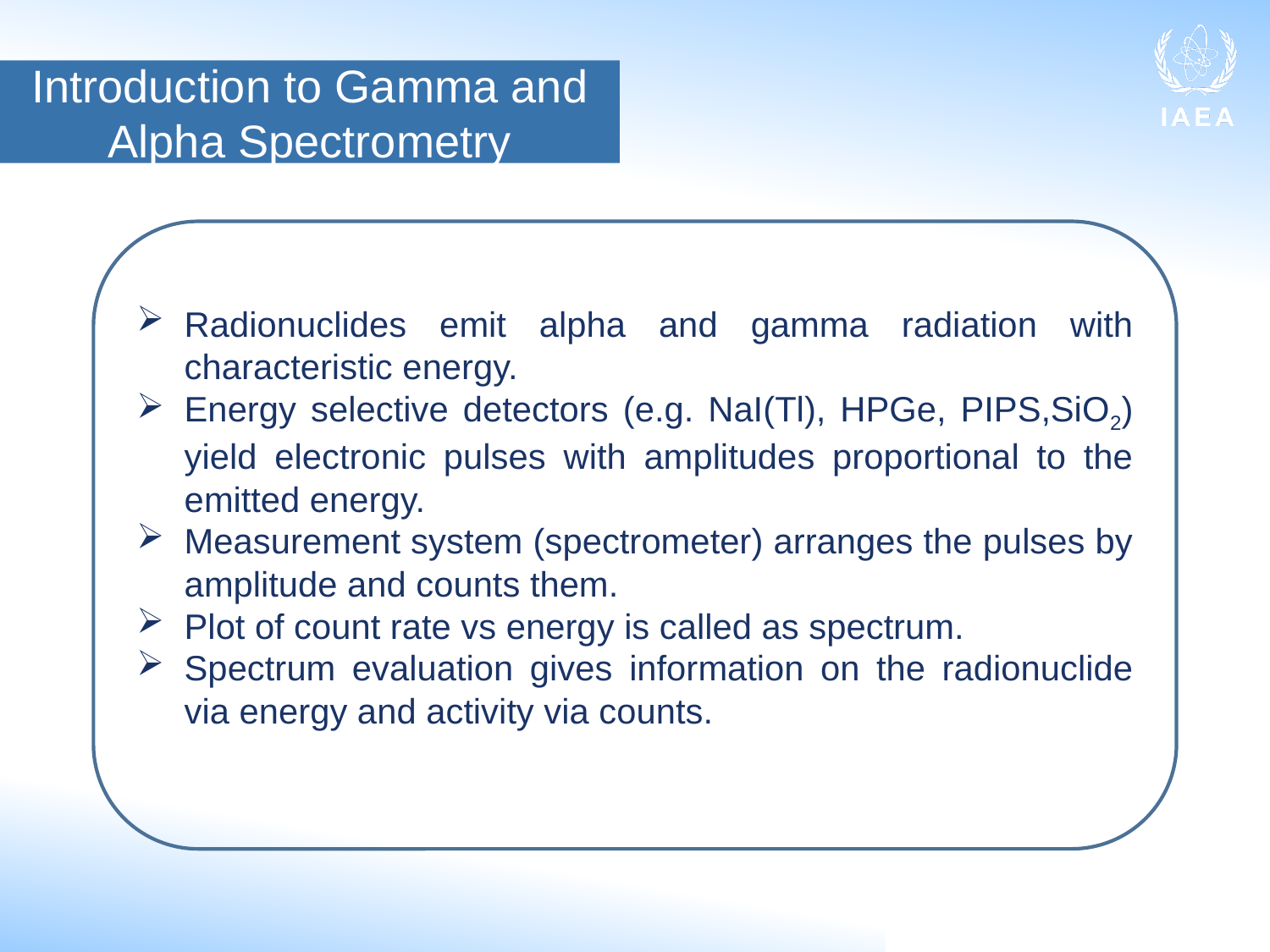

Introduction to Gamma and Alpha Spectrometry
Radionuclides emit alpha and gamma radiation with characteristic energy.
Energy selective detectors (e.g. NaI(Tl), HPGe, PIPS,SiO2) yield electronic pulses with amplitudes proportional to the emitted energy.
Measurement system (spectrometer) arranges the pulses by amplitude and counts them.
Plot of count rate vs energy is called as spectrum.
Spectrum evaluation gives information on the radionuclide via energy and activity via counts.